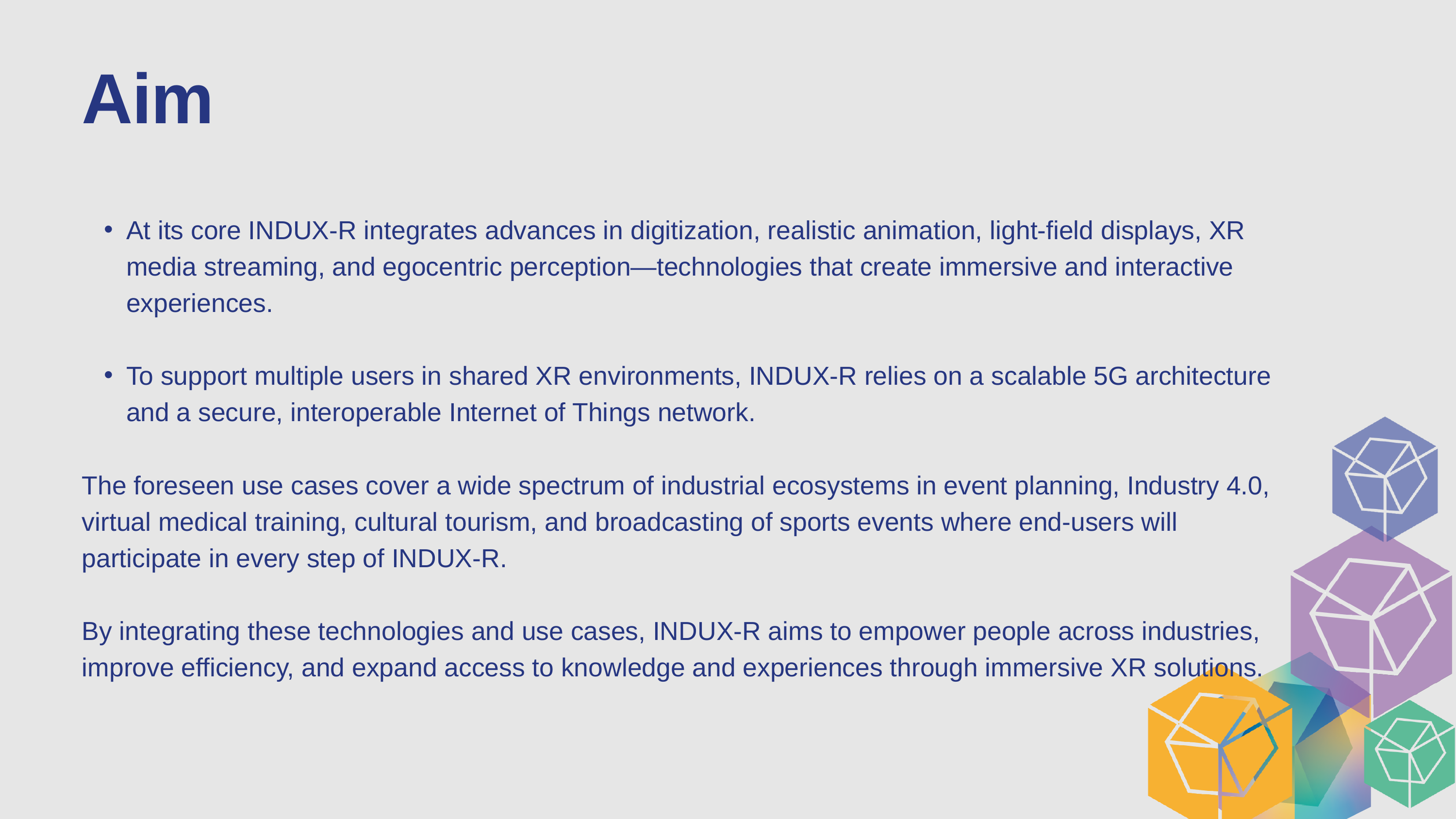

Aim
At its core INDUX-R integrates advances in digitization, realistic animation, light-field displays, XR media streaming, and egocentric perception—technologies that create immersive and interactive experiences.

To support multiple users in shared XR environments, INDUX-R relies on a scalable 5G architecture and a secure, interoperable Internet of Things network.

The foreseen use cases cover a wide spectrum of industrial ecosystems in event planning, Industry 4.0, virtual medical training, cultural tourism, and broadcasting of sports events where end-users will participate in every step of INDUX-R.

By integrating these technologies and use cases, INDUX-R aims to empower people across industries, improve efficiency, and expand access to knowledge and experiences through immersive XR solutions.